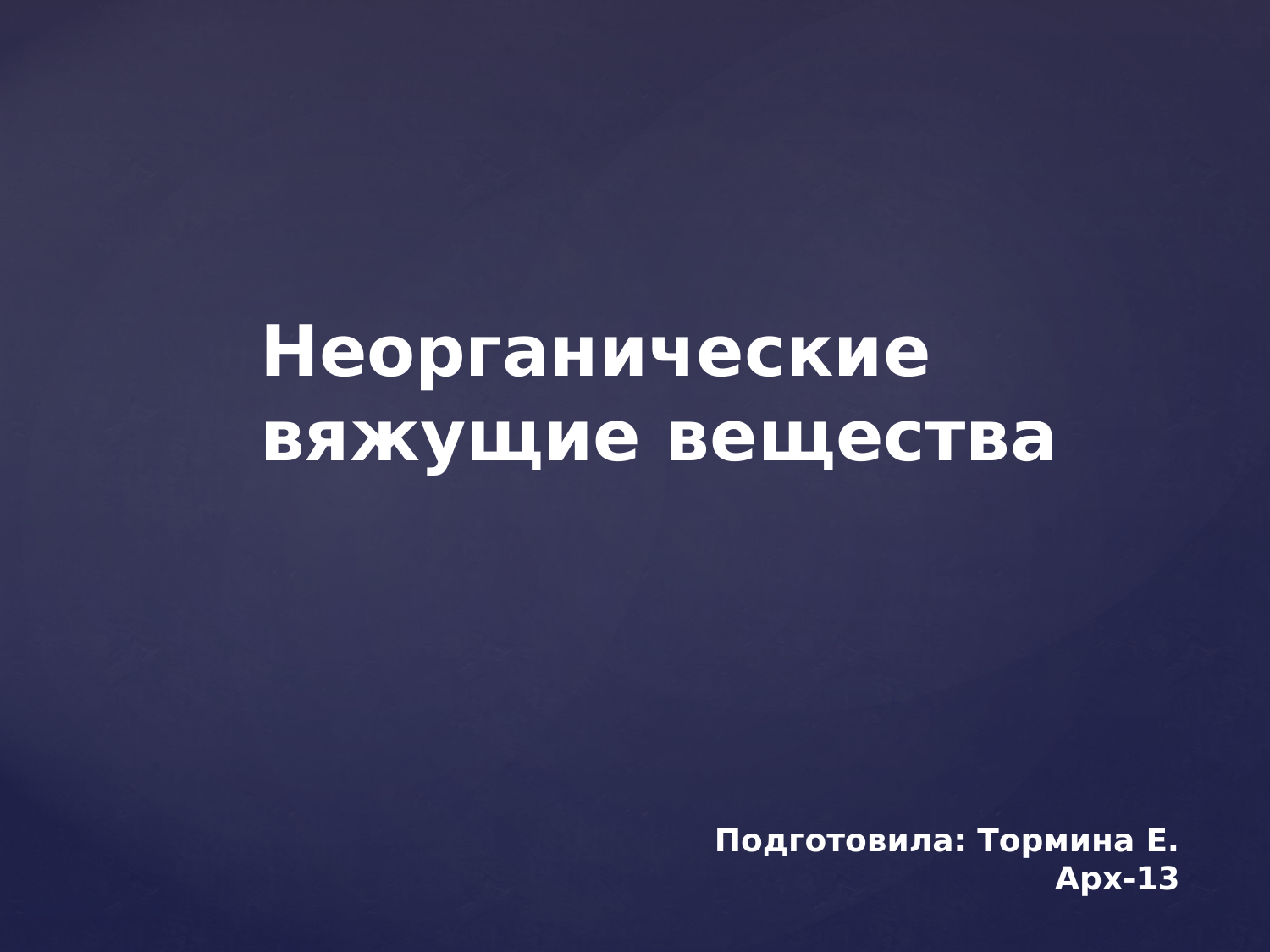

Неорганические вяжущие вещества
# Подготовила: Тормина Е. Арх-13